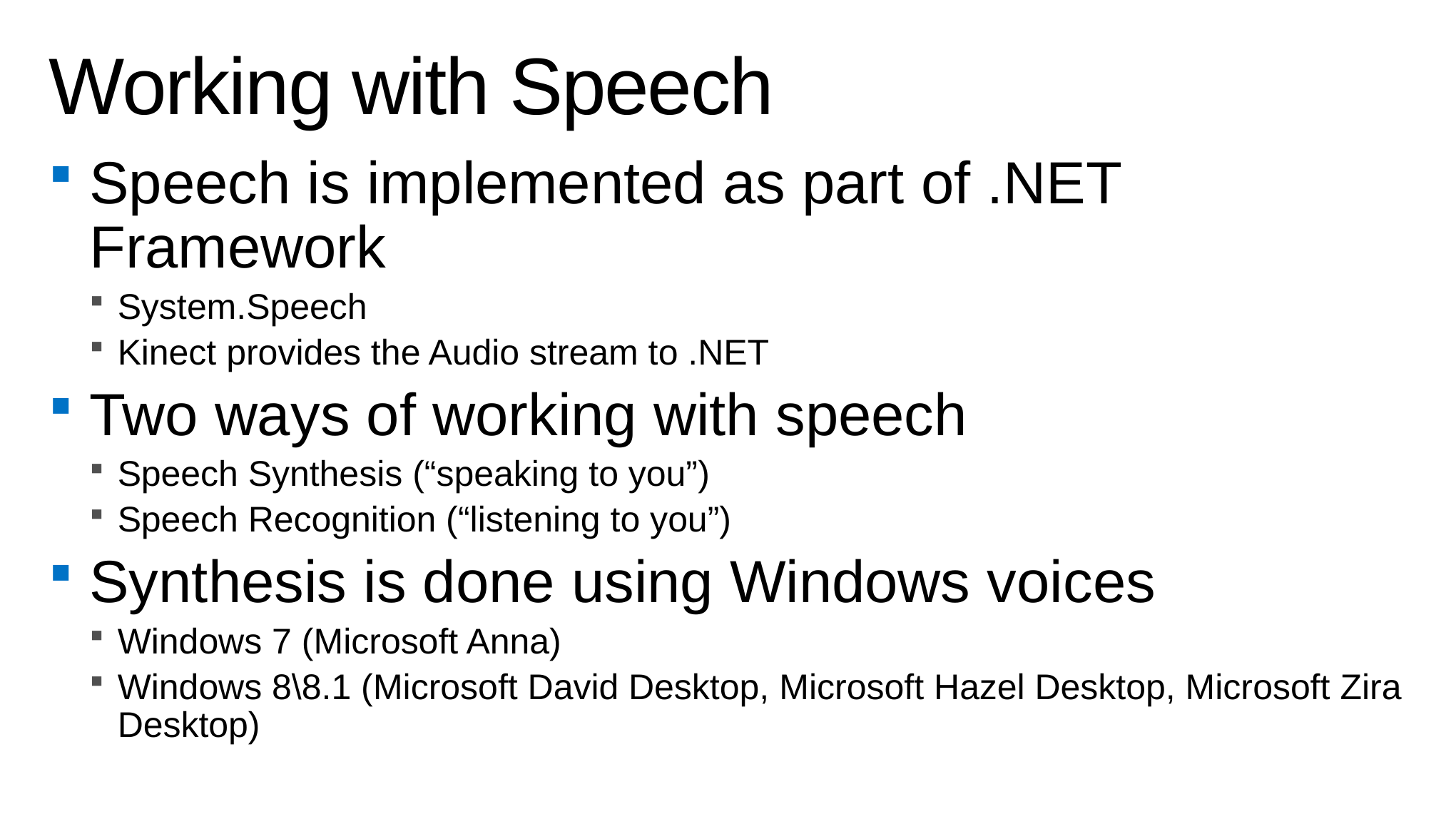

# Working with Speech
Speech is implemented as part of .NET Framework
System.Speech
Kinect provides the Audio stream to .NET
Two ways of working with speech
Speech Synthesis (“speaking to you”)
Speech Recognition (“listening to you”)
Synthesis is done using Windows voices
Windows 7 (Microsoft Anna)
Windows 8\8.1 (Microsoft David Desktop, Microsoft Hazel Desktop, Microsoft Zira Desktop)